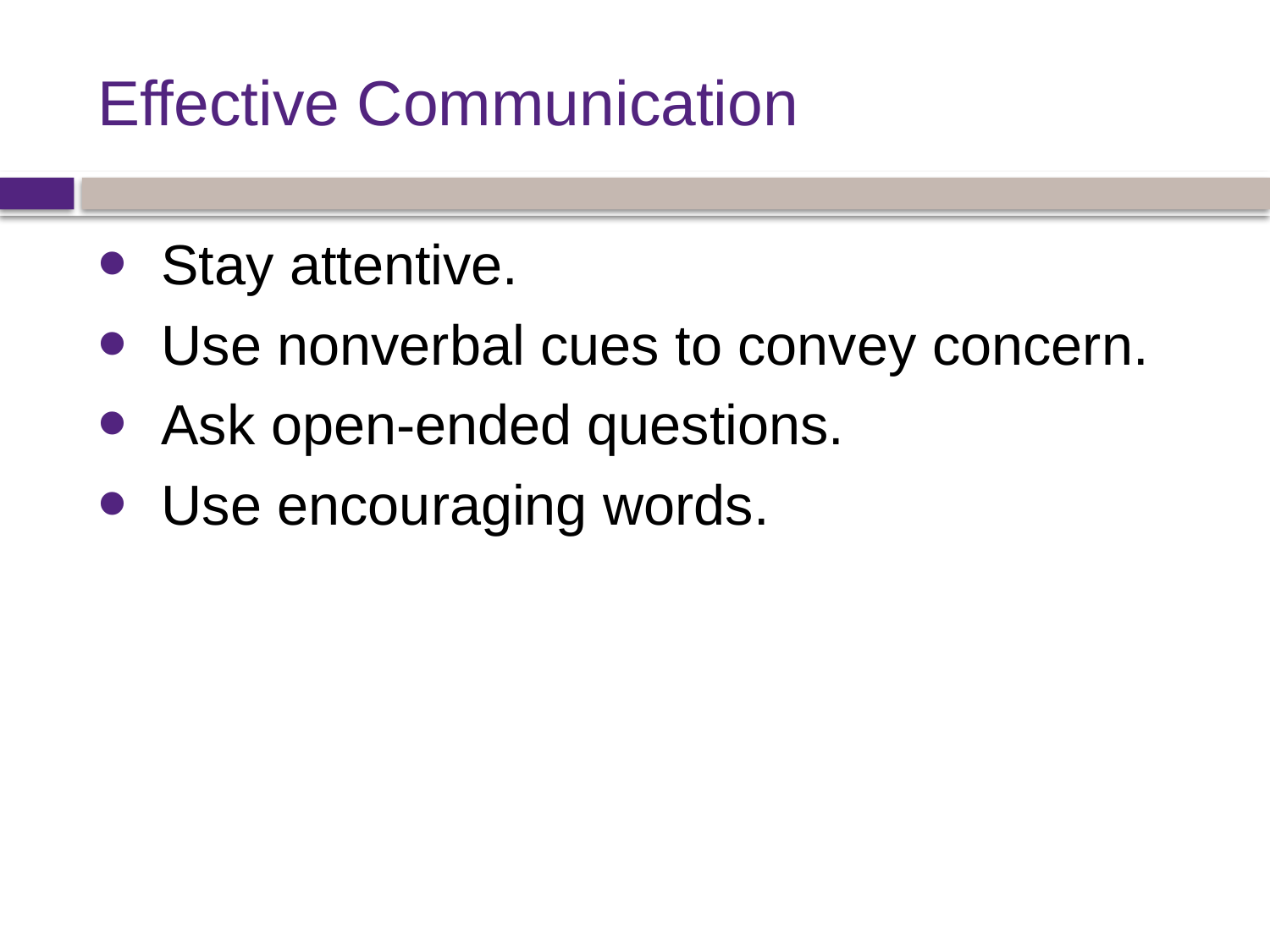

# Effective Communication
Stay attentive.
Use nonverbal cues to convey concern.
Ask open-ended questions.
Use encouraging words.